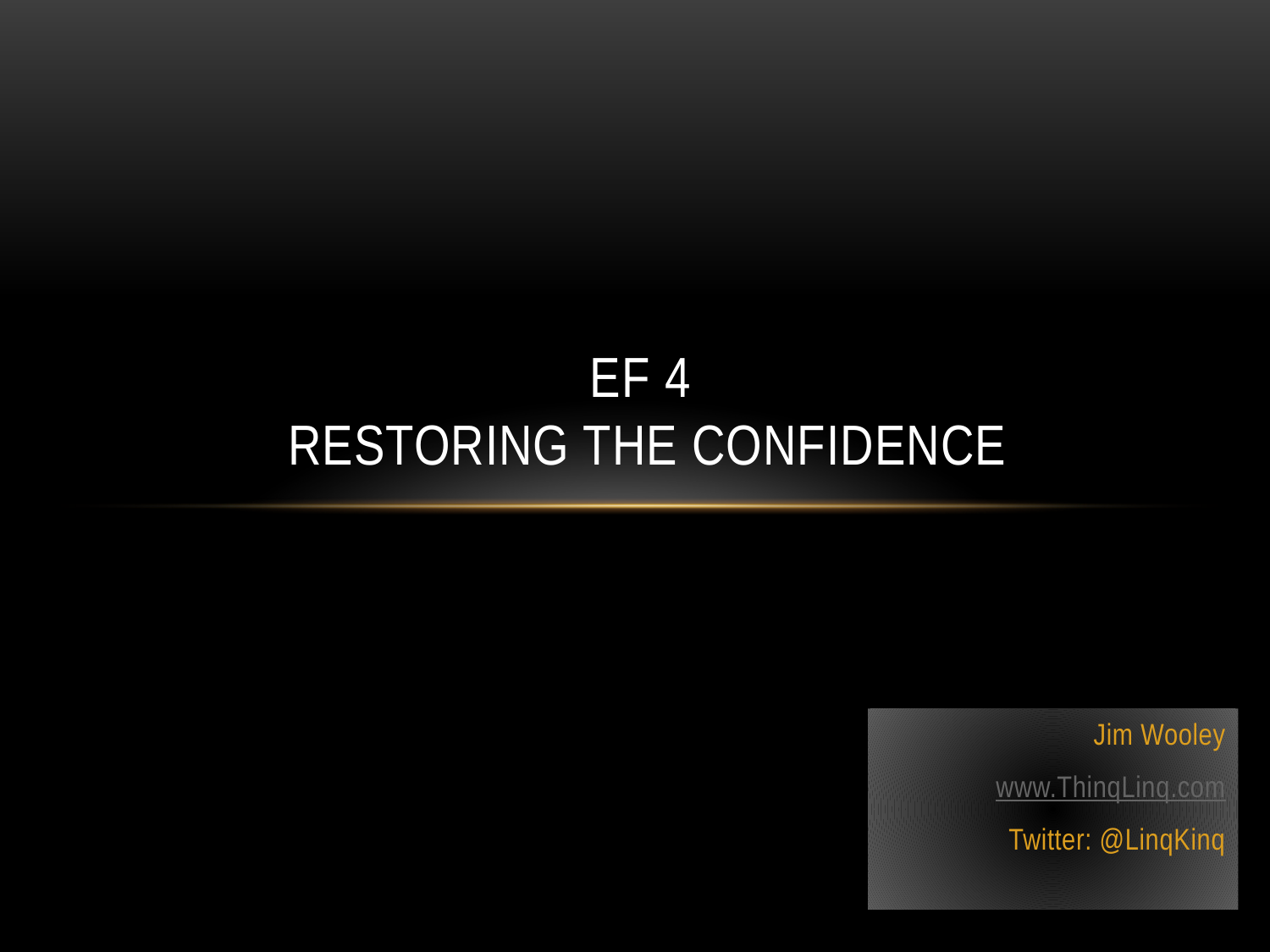

# EF 4 Restoring the Confidence
Jim Wooley
www.ThinqLinq.com
Twitter: @LinqKinq